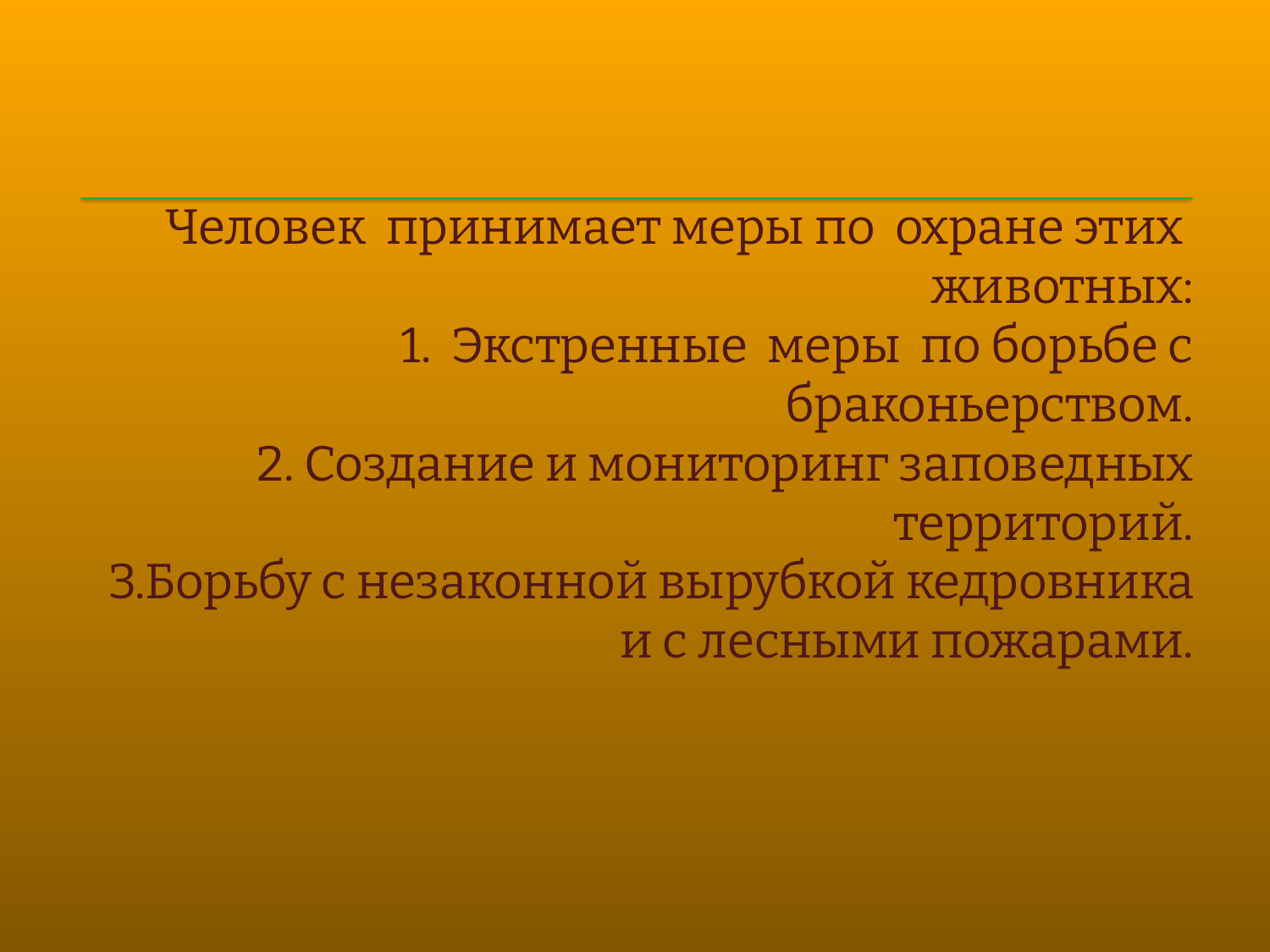

# Человек  принимает меры по  охране этих  животных: 1.  Экстренные  меры  по борьбе с браконьерством. 2. Создание и мониторинг заповедных территорий. 3.Борьбу с незаконной вырубкой кедровника и с лесными пожарами.